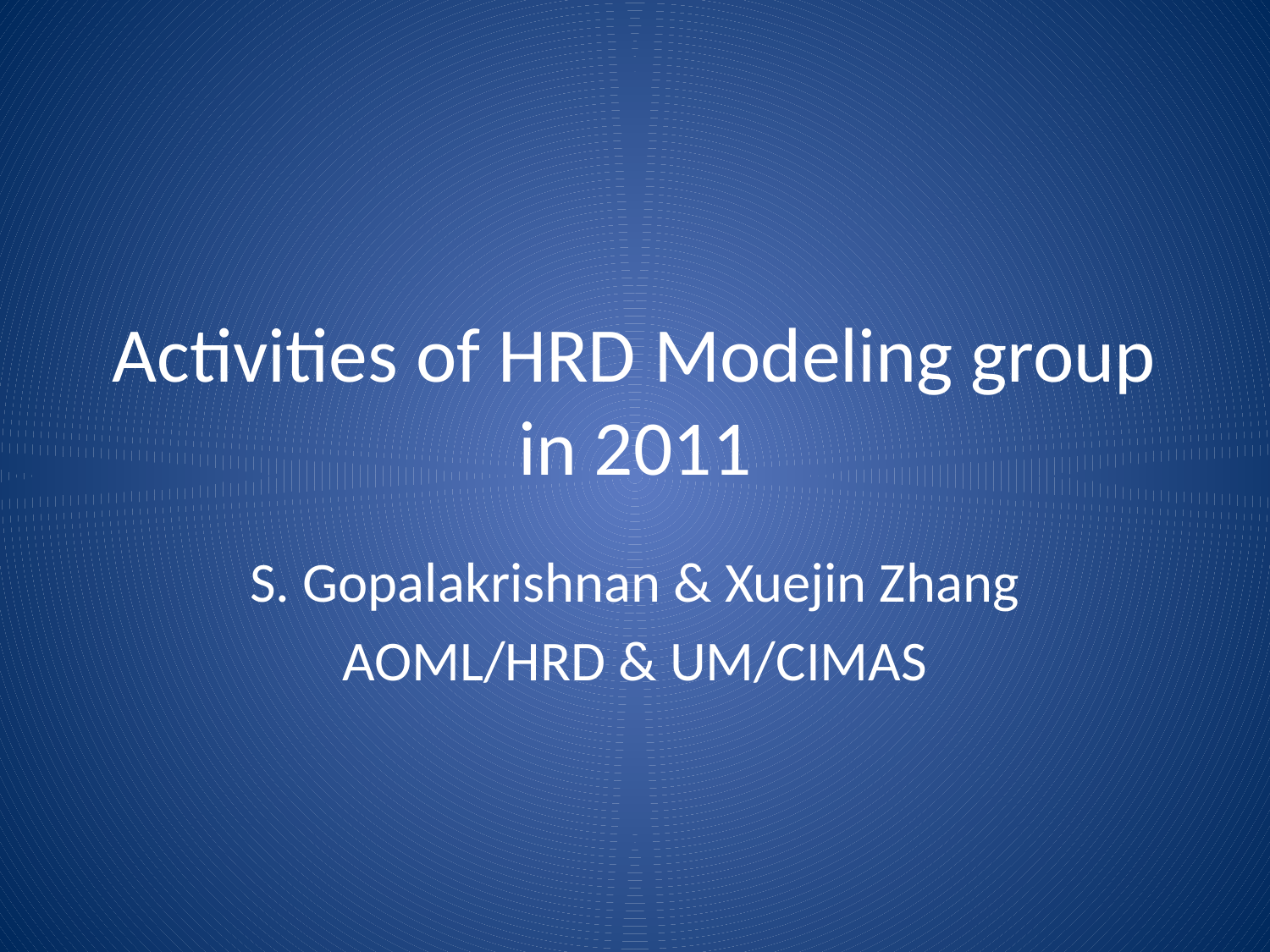

# Activities of HRD Modeling group in 2011
S. Gopalakrishnan & Xuejin Zhang
AOML/HRD & UM/CIMAS